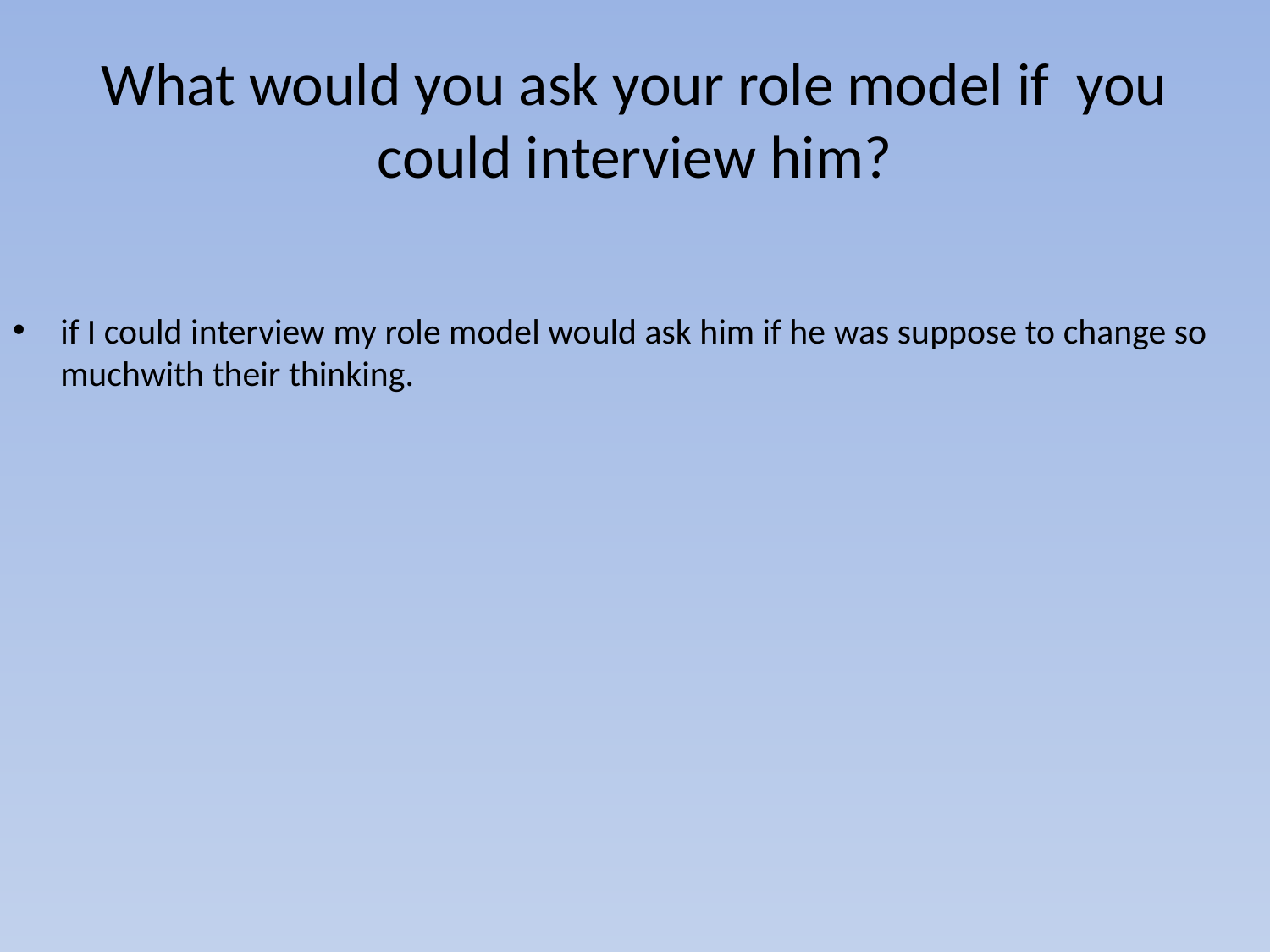

# What would you ask your role model if  you could interview him?
if I could interview my role model would ask him if he was suppose to change so muchwith their thinking.